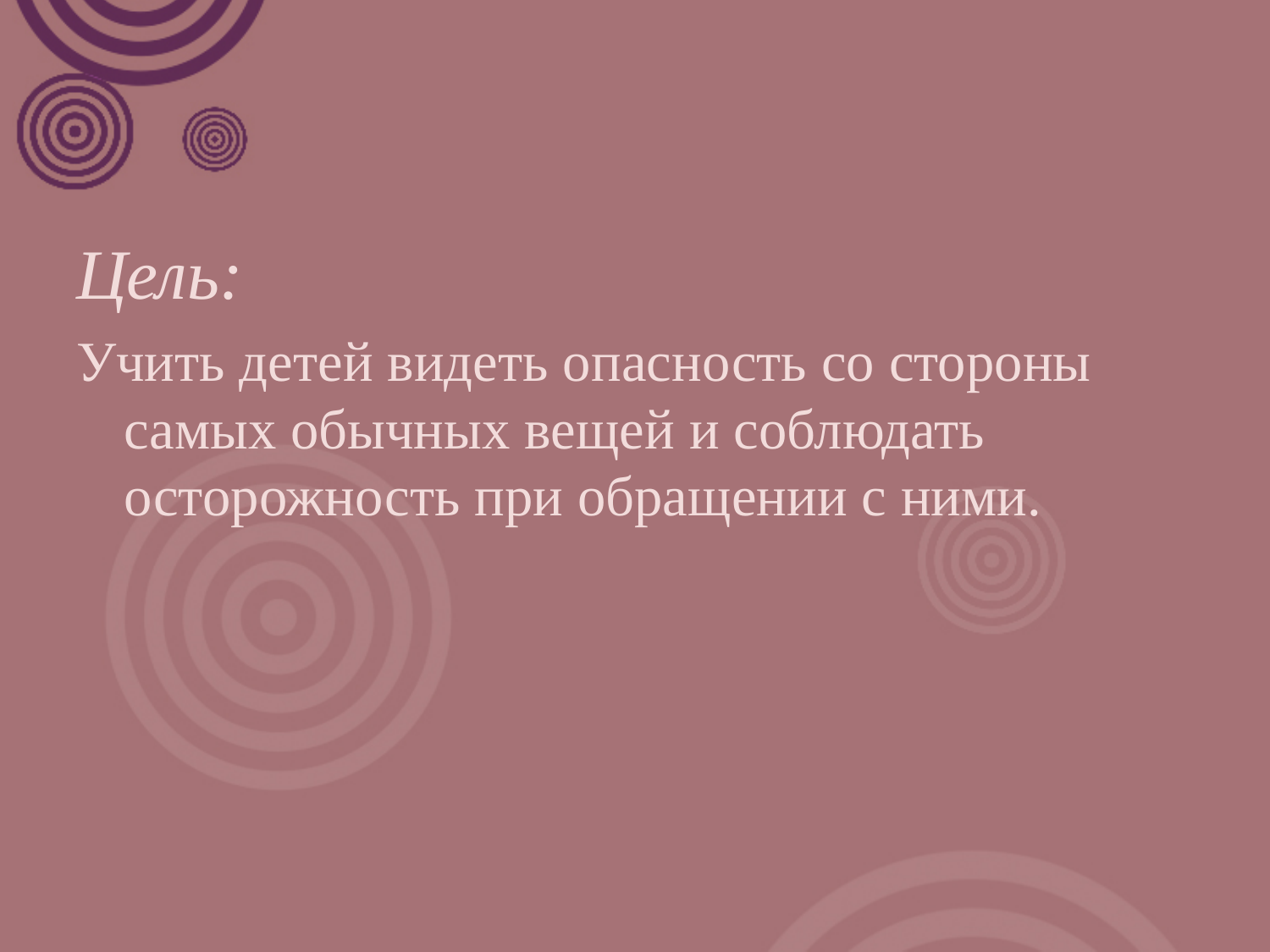

#
Цель:
Учить детей видеть опасность со стороны самых обычных вещей и соблюдать осторожность при обращении с ними.